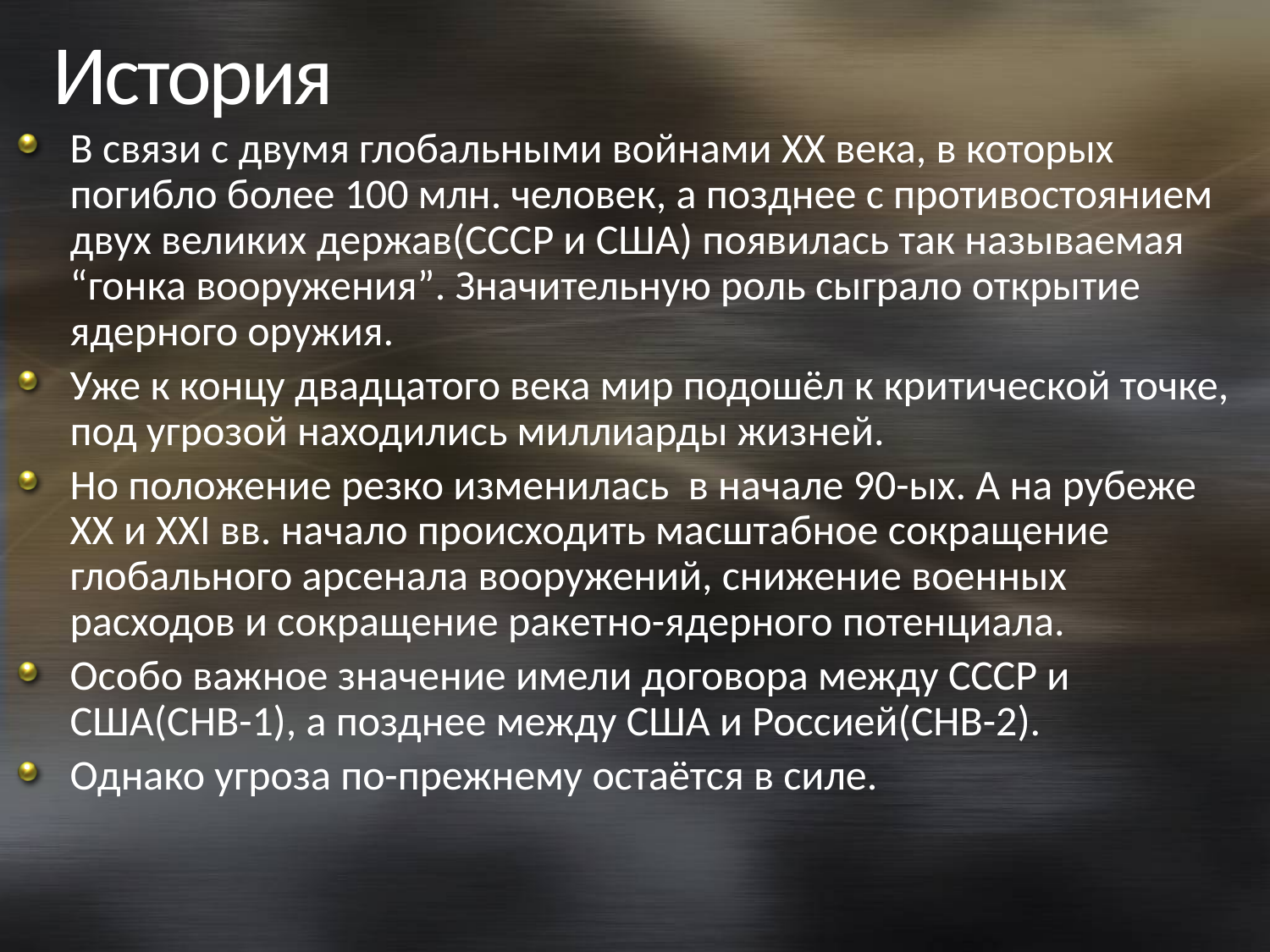

# История
В связи с двумя глобальными войнами XX века, в которых погибло более 100 млн. человек, а позднее с противостоянием двух великих держав(СССР и США) появилась так называемая “гонка вооружения”. Значительную роль сыграло открытие ядерного оружия.
Уже к концу двадцатого века мир подошёл к критической точке, под угрозой находились миллиарды жизней.
Но положение резко изменилась  в начале 90-ых. А на рубеже XX и XXI вв. начало происходить масштабное сокращение глобального арсенала вооружений, снижение военных расходов и сокращение ракетно-ядерного потенциала.
Особо важное значение имели договора между СССР и США(СНВ-1), а позднее между США и Россией(СНВ-2).
Однако угроза по-прежнему остаётся в силе.